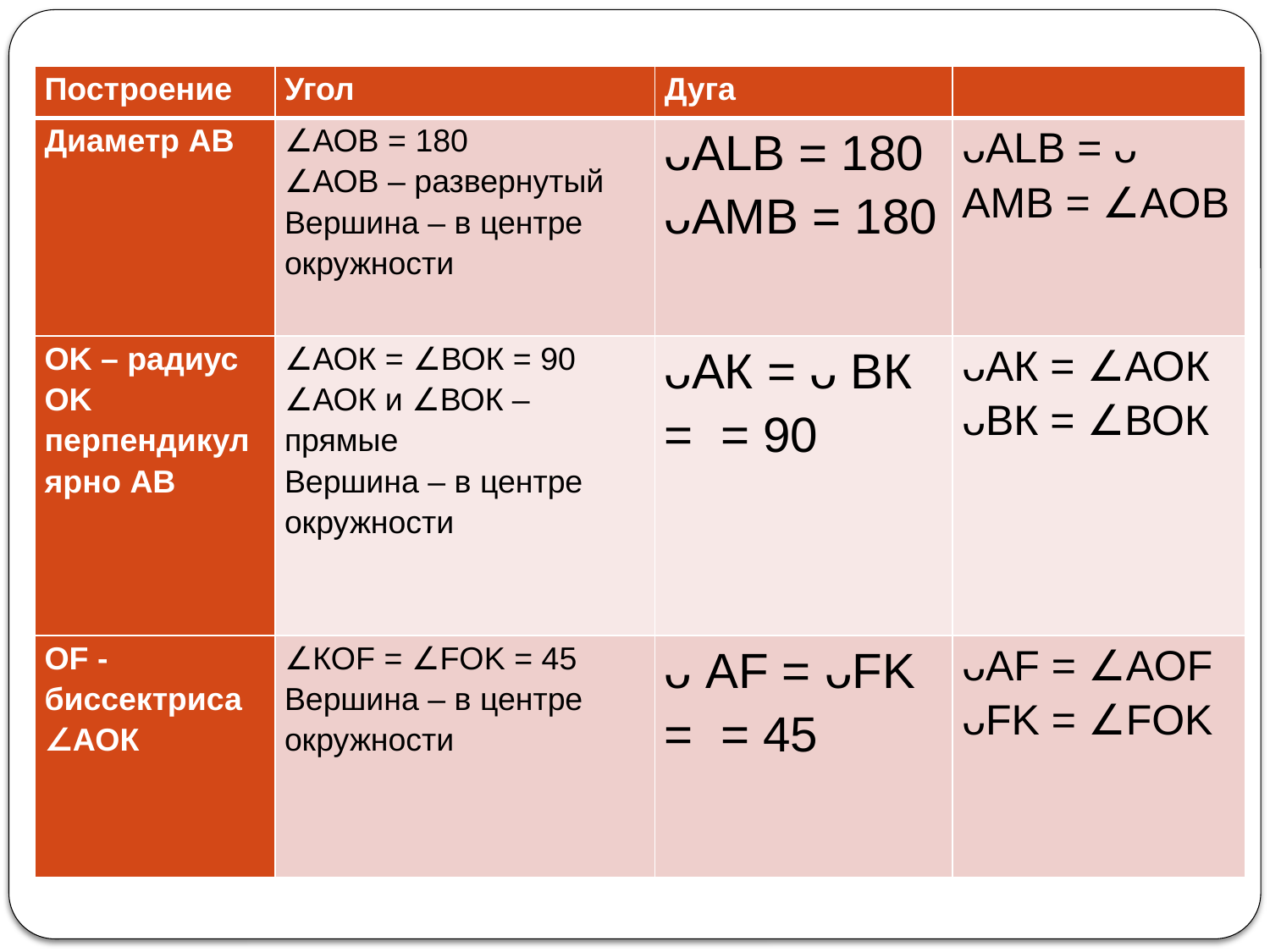

#
| Построение | Угол | Дуга |  |
| --- | --- | --- | --- |
| Диаметр АВ | ∠АОВ = 180 ∠АОВ – развернутый Вершина – в центре окружности | ᴗАLB = 180 ᴗAMB = 180 | ᴗALB = ᴗ AMB = ∠AOB |
| OK – радиус OK перпендикулярно АВ | ∠АОК = ∠ВОК = 90 ∠АОК и ∠ВОК – прямые Вершина – в центре окружности | ᴗАК = ᴗ ВК = = 90 | ᴗАК = ∠АОК ᴗВК = ∠ВОК |
| OF - биссектриса ∠АОК | ∠КОF = ∠FOK = 45 Вершина – в центре окружности | ᴗ AF = ᴗFK = = 45 | ᴗAF = ∠AOF ᴗFK = ∠FOK |